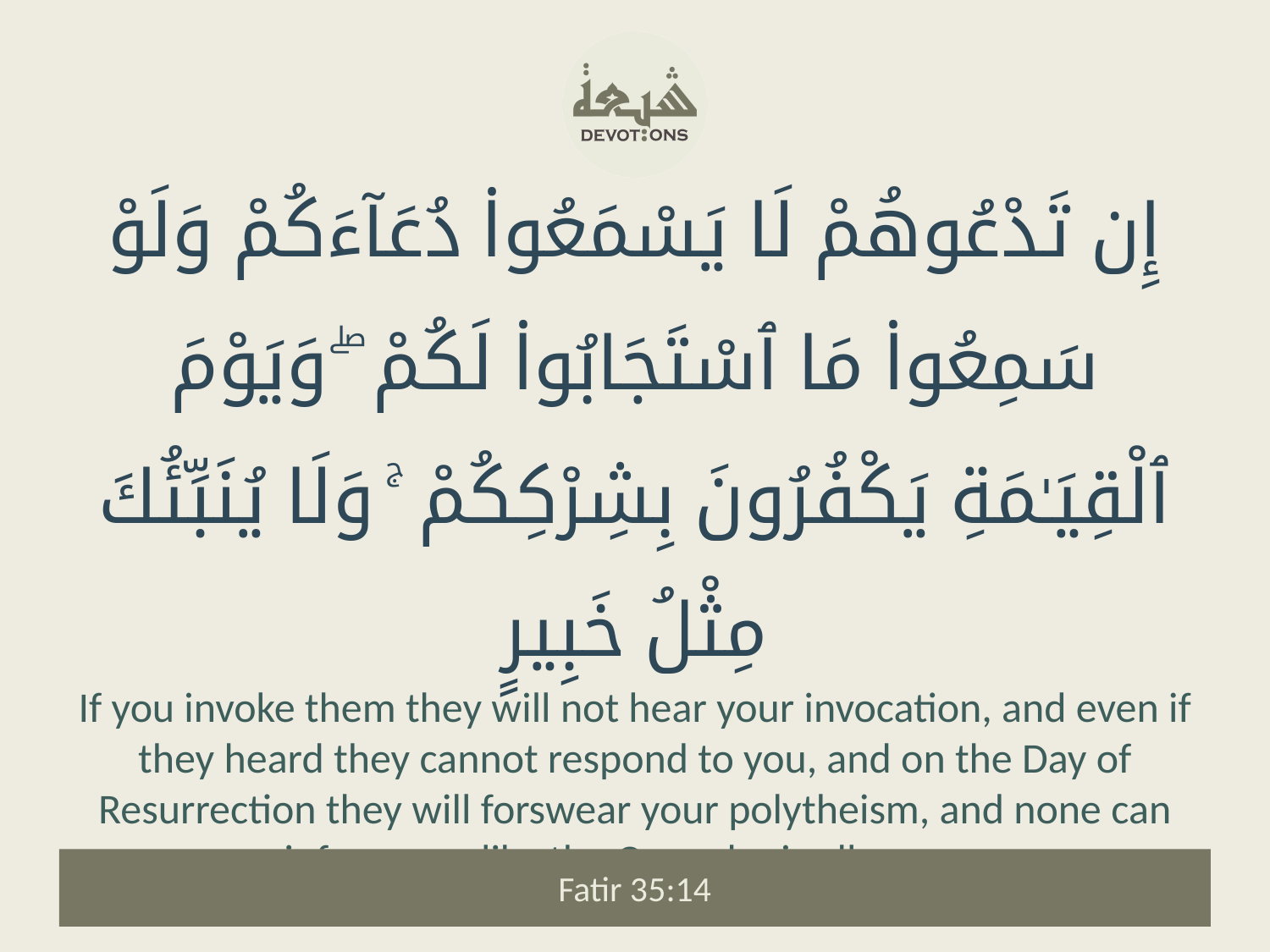

إِن تَدْعُوهُمْ لَا يَسْمَعُوا۟ دُعَآءَكُمْ وَلَوْ سَمِعُوا۟ مَا ٱسْتَجَابُوا۟ لَكُمْ ۖ وَيَوْمَ ٱلْقِيَـٰمَةِ يَكْفُرُونَ بِشِرْكِكُمْ ۚ وَلَا يُنَبِّئُكَ مِثْلُ خَبِيرٍ
If you invoke them they will not hear your invocation, and even if they heard they cannot respond to you, and on the Day of Resurrection they will forswear your polytheism, and none can inform you like the One who is all-aware.
Fatir 35:14